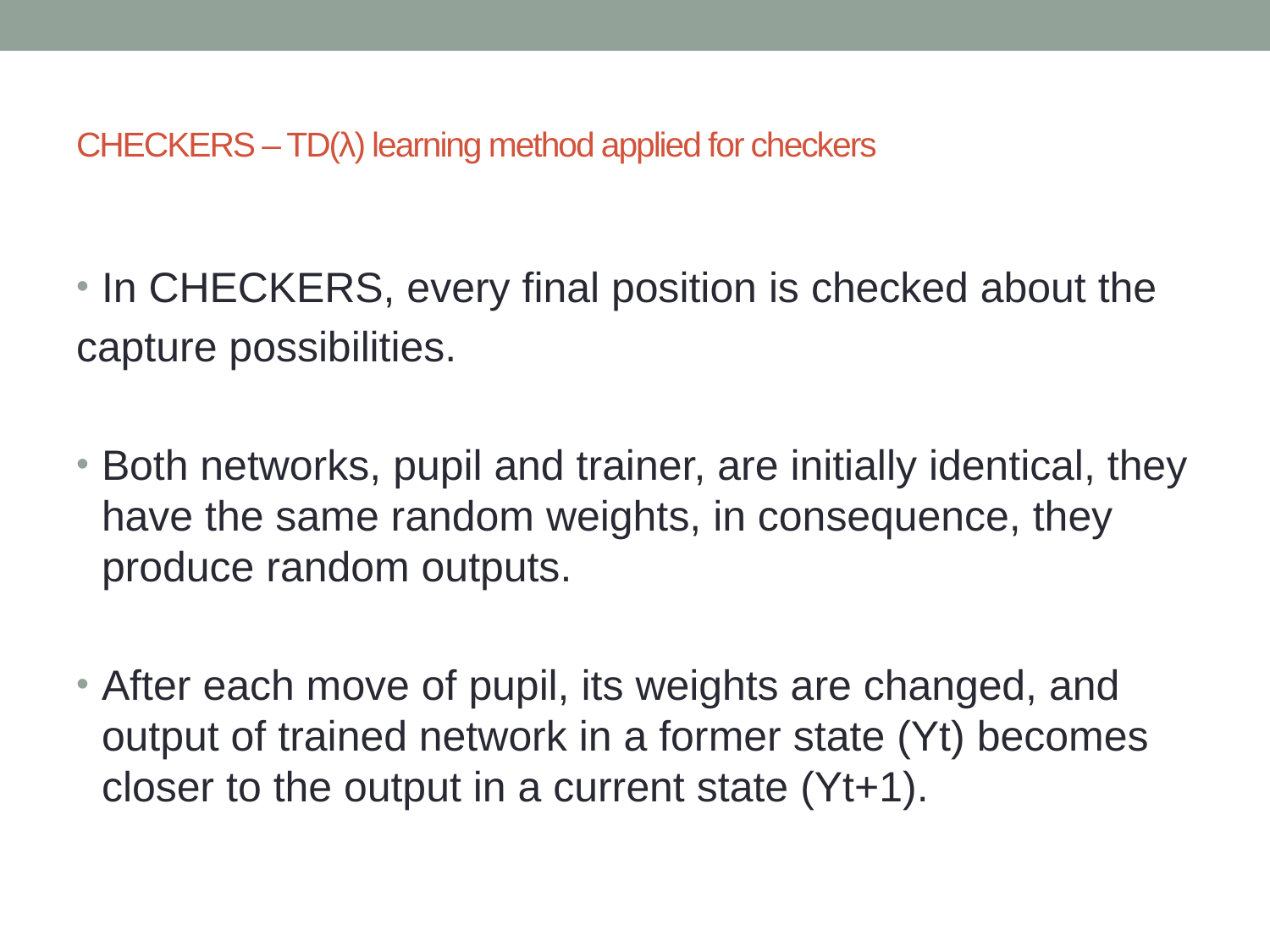

# CHECKERS – TD(λ) learning method applied for checkers
In CHECKERS, every final position is checked about the
capture possibilities.

Both networks, pupil and trainer, are initially identical, they have the same random weights, in consequence, they produce random outputs.

After each move of pupil, its weights are changed, and output of trained network in a former state (Yt) becomes closer to the output in a current state (Yt+1).